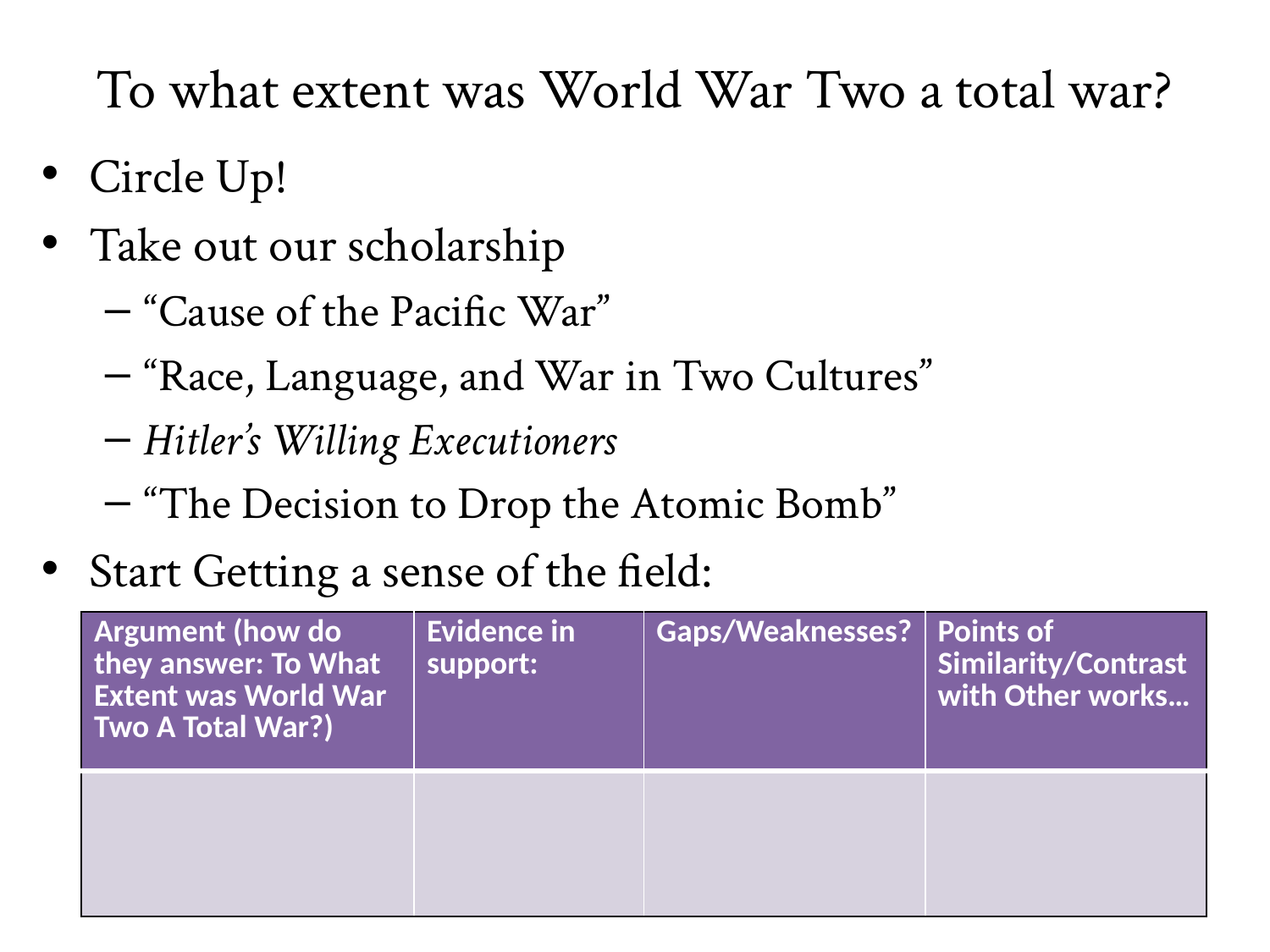

# To what extent was World War Two a total war?
Circle Up!
Take out our scholarship
“Cause of the Pacific War”
“Race, Language, and War in Two Cultures”
Hitler’s Willing Executioners
“The Decision to Drop the Atomic Bomb”
Start Getting a sense of the field:

| Argument (how do they answer: To What Extent was World War Two A Total War?) | Evidence in support: | Gaps/Weaknesses? | Points of Similarity/Contrast with Other works… |
| --- | --- | --- | --- |
|  |  |  |  |